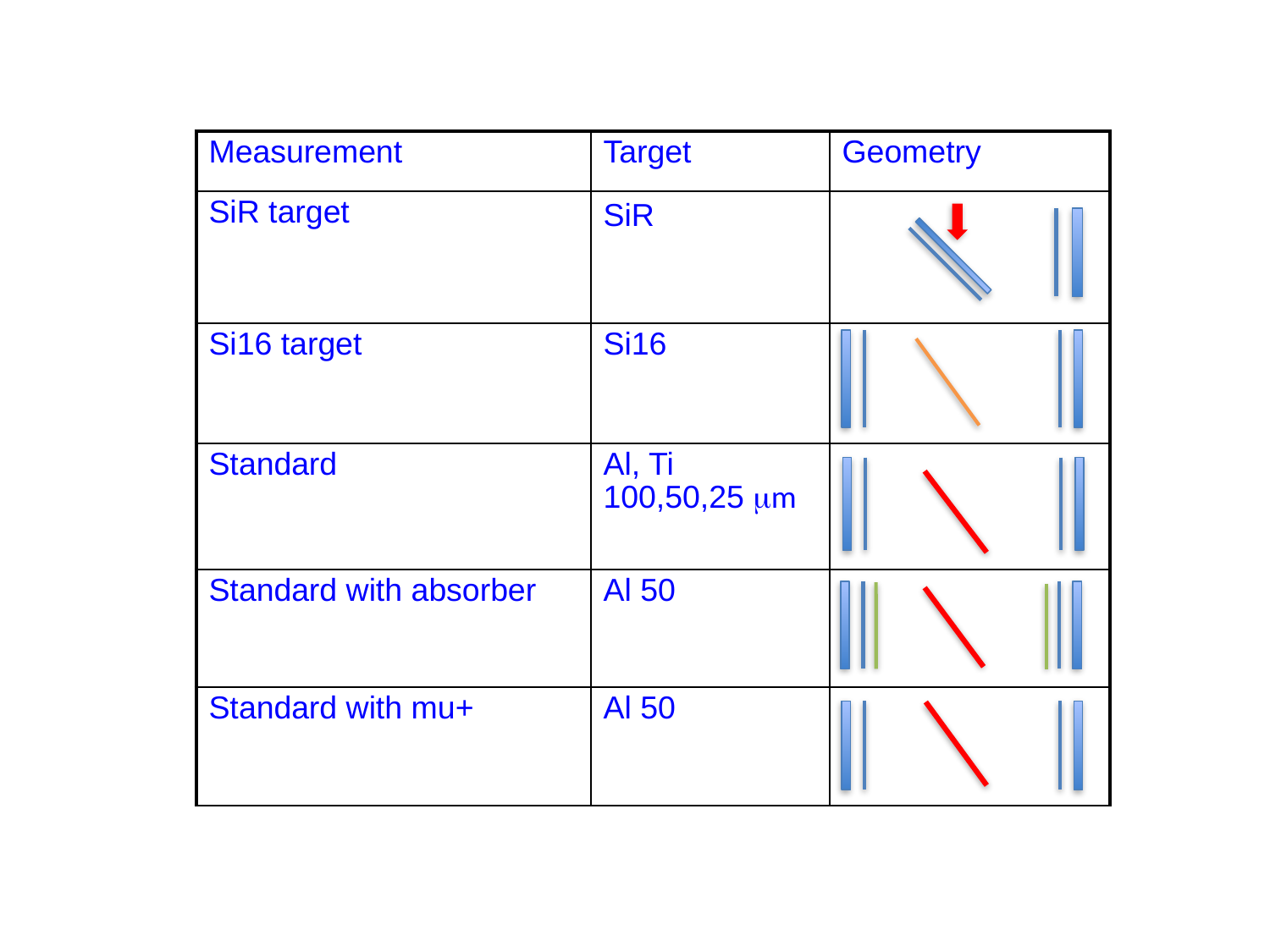

| Measurement | Target | Geometry |
| --- | --- | --- |
| SiR target | SiR |  |
| Si16 target | Si16 |  |
| Standard | Al, Ti 100,50,25 μm |  |
| Standard with absorber | Al 50 |  |
| Standard with mu+ | Al 50 |  |